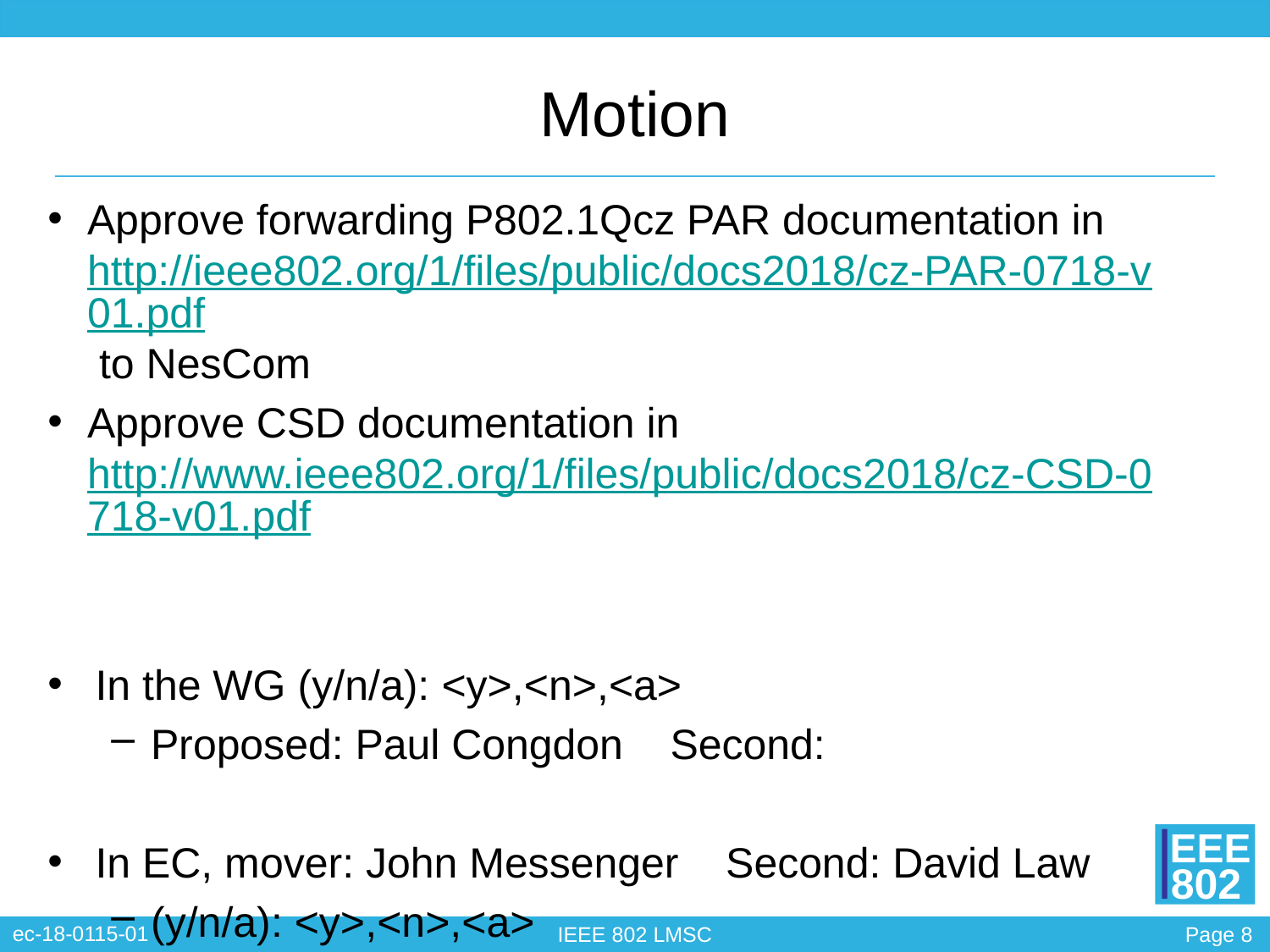

# Motion
Approve forwarding P802.1Qcz PAR documentation in http://ieee802.org/1/files/public/docs2018/cz-PAR-0718-v01.pdf to NesCom
Approve CSD documentation in http://www.ieee802.org/1/files/public/docs2018/cz-CSD-0718-v01.pdf

In the WG (y/n/a): <y>,<n>,<a>
Proposed: Paul Congdon    Second:

In EC, mover: John Messenger    Second: David Law
(y/n/a): <y>,<n>,<a>